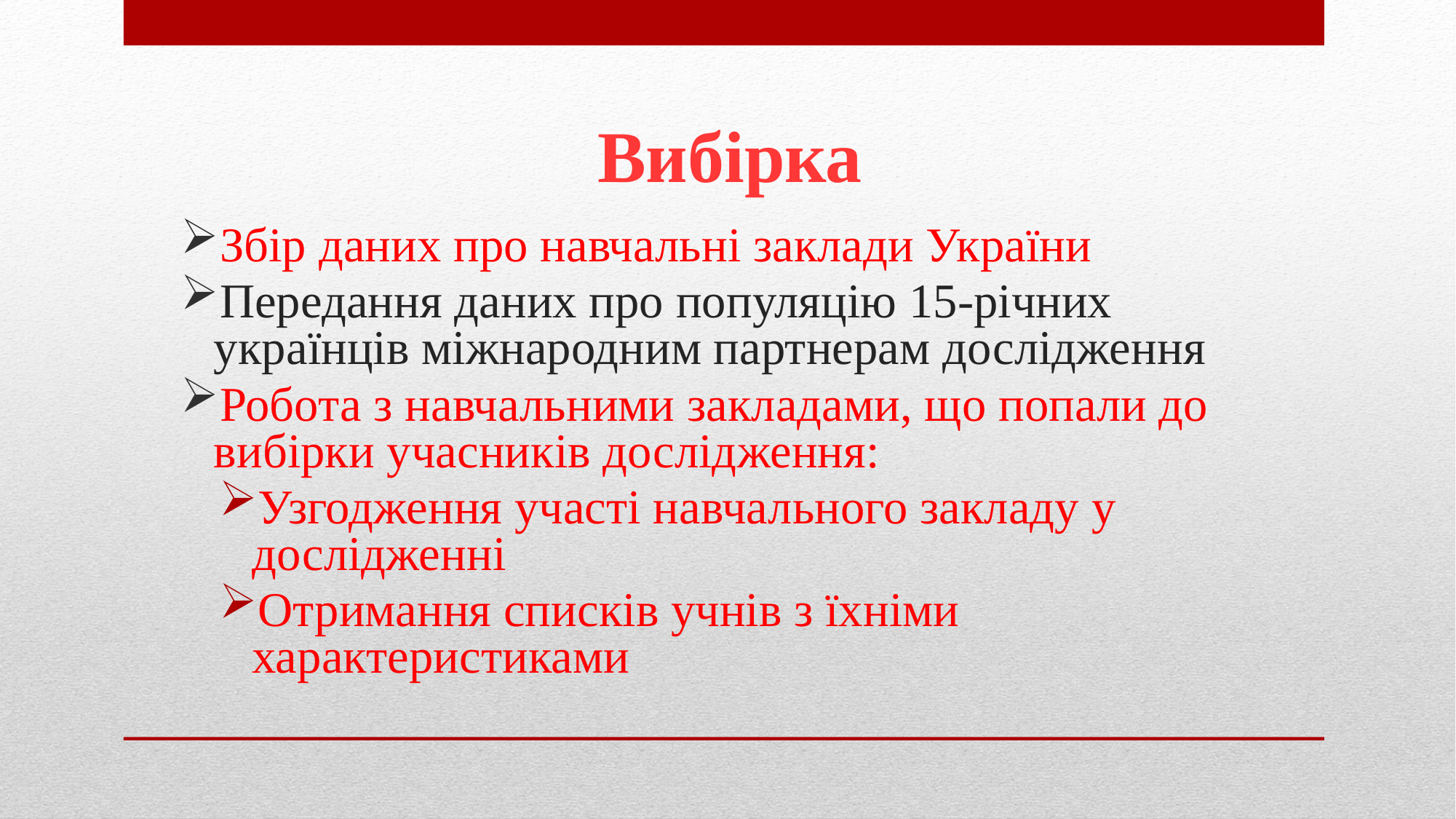

Вибірка

Збір даних про навчальні заклади України
Передання даних про популяцію 15-річних українців міжнародним партнерам дослідження
Робота з навчальними закладами, що попали до вибірки учасників дослідження:
Узгодження участі навчального закладу у дослідженні
Отримання списків учнів з їхніми характеристиками